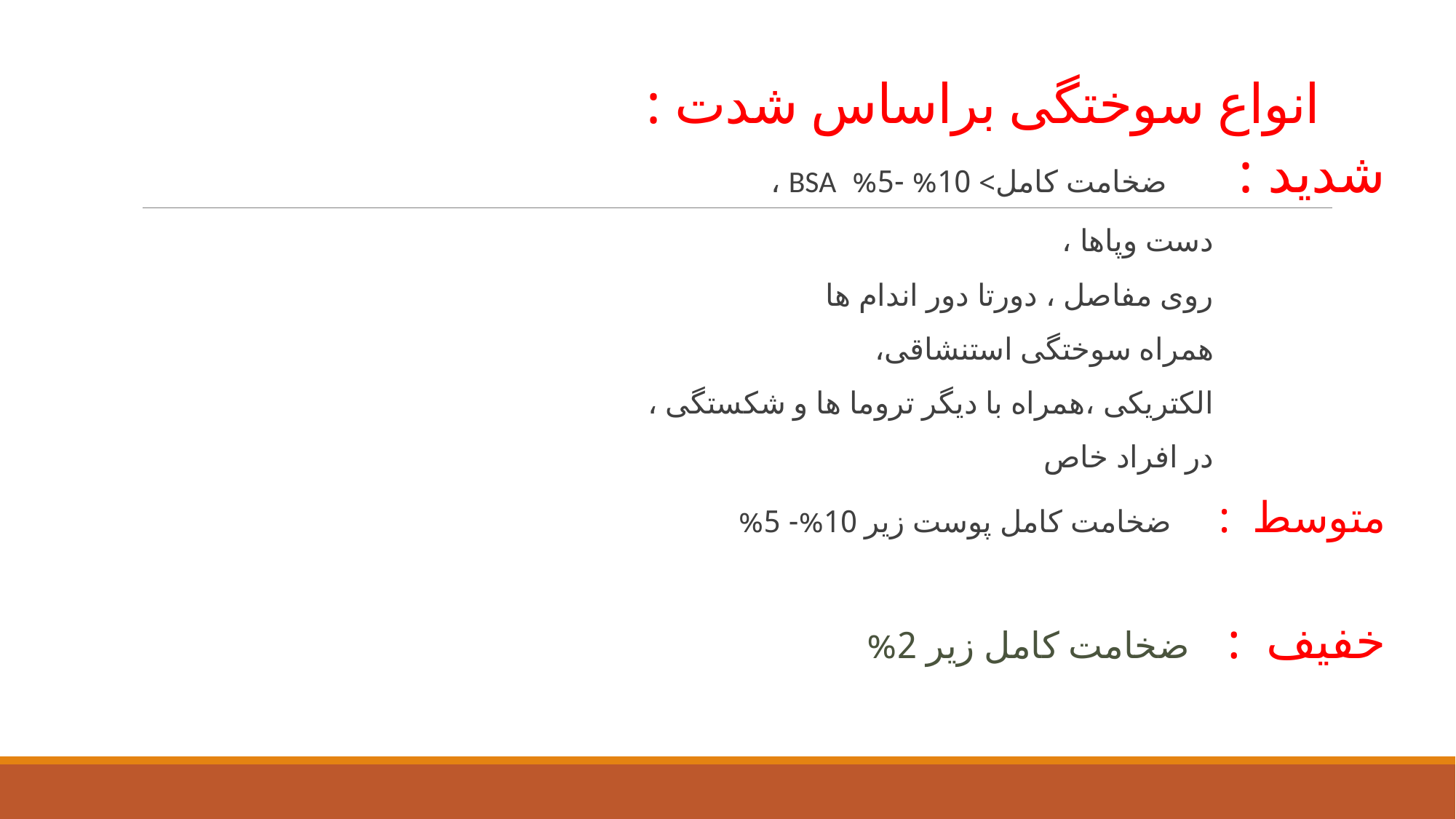

# انواع سوختگی براساس شدت :
شدید :     ضخامت کامل> 10% -5%  BSA ،
                      دست وپاها ،
                      روی مفاصل ، دورتا دور اندام ها
                      همراه سوختگی استنشاقی،
                      الکتریکی ،همراه با دیگر تروما ها و شکستگی ،
                      در افراد خاص
متوسط  :      ضخامت کامل پوست زیر 10%- 5%

خفیف  :   ضخامت کامل زیر 2%